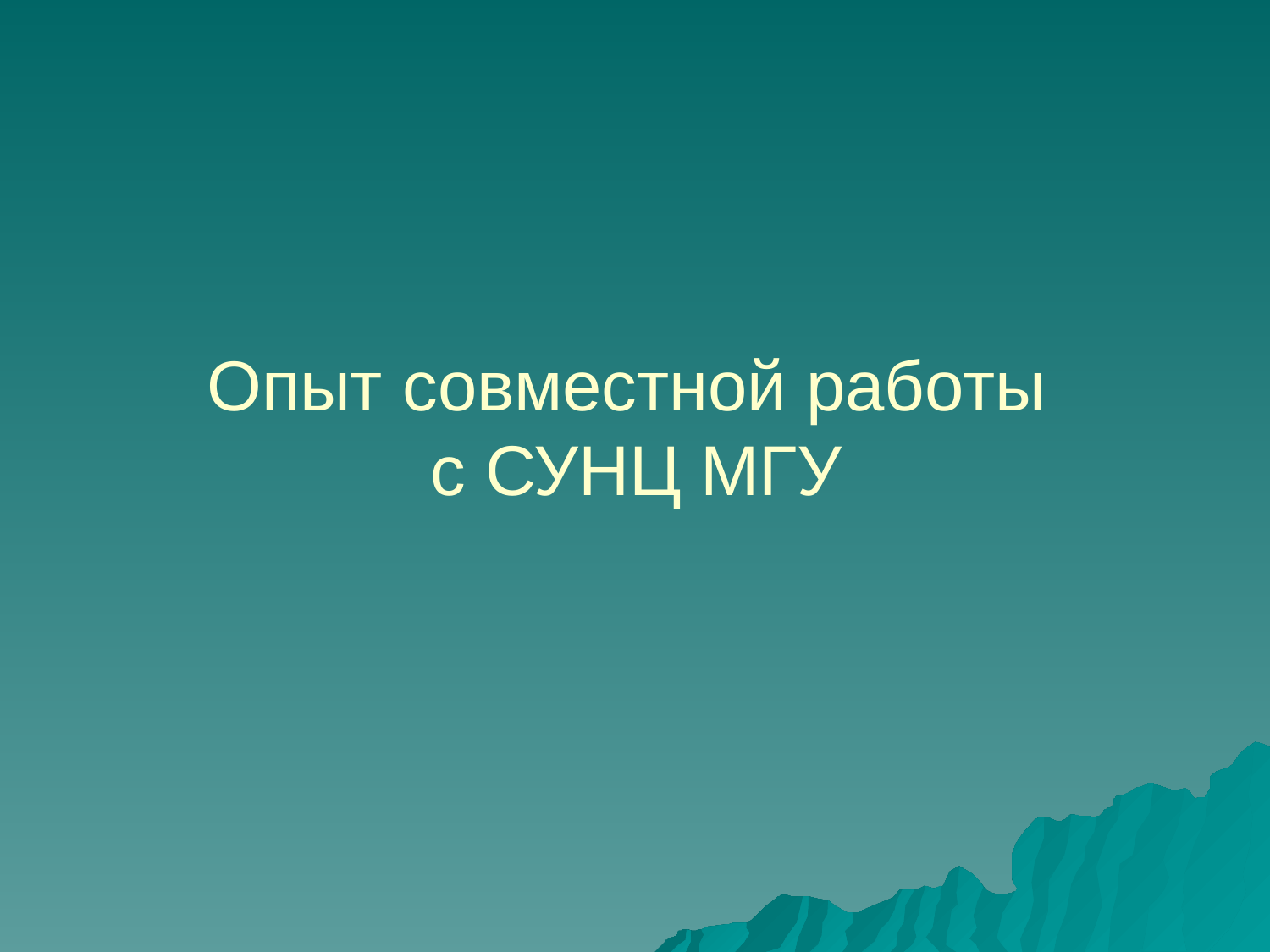

# Опыт совместной работы с СУНЦ МГУ